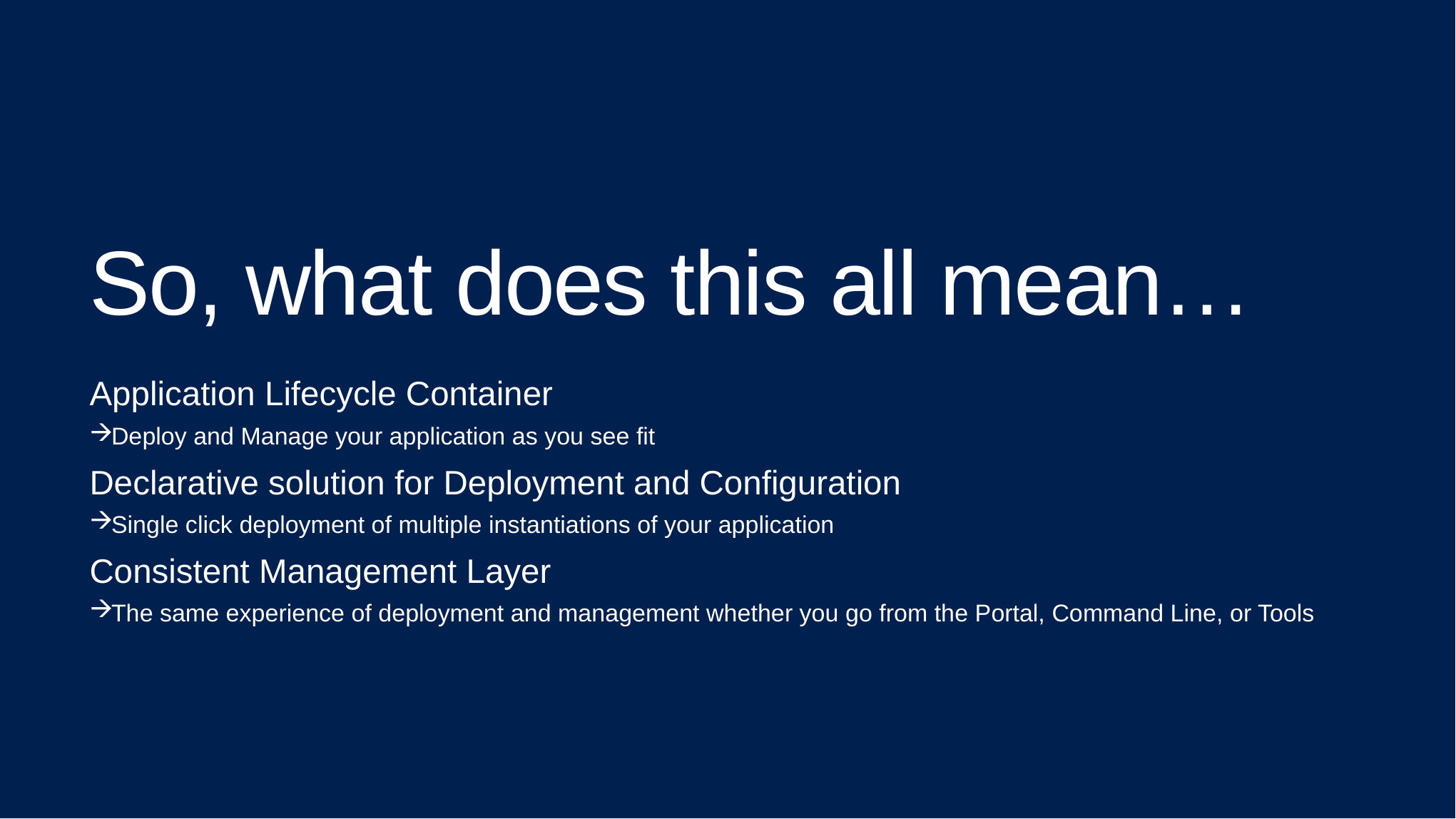

# So, what does this all mean…
Application Lifecycle Container
Deploy and Manage your application as you see fit
Declarative solution for Deployment and Configuration
Single click deployment of multiple instantiations of your application
Consistent Management Layer
The same experience of deployment and management whether you go from the Portal, Command Line, or Tools